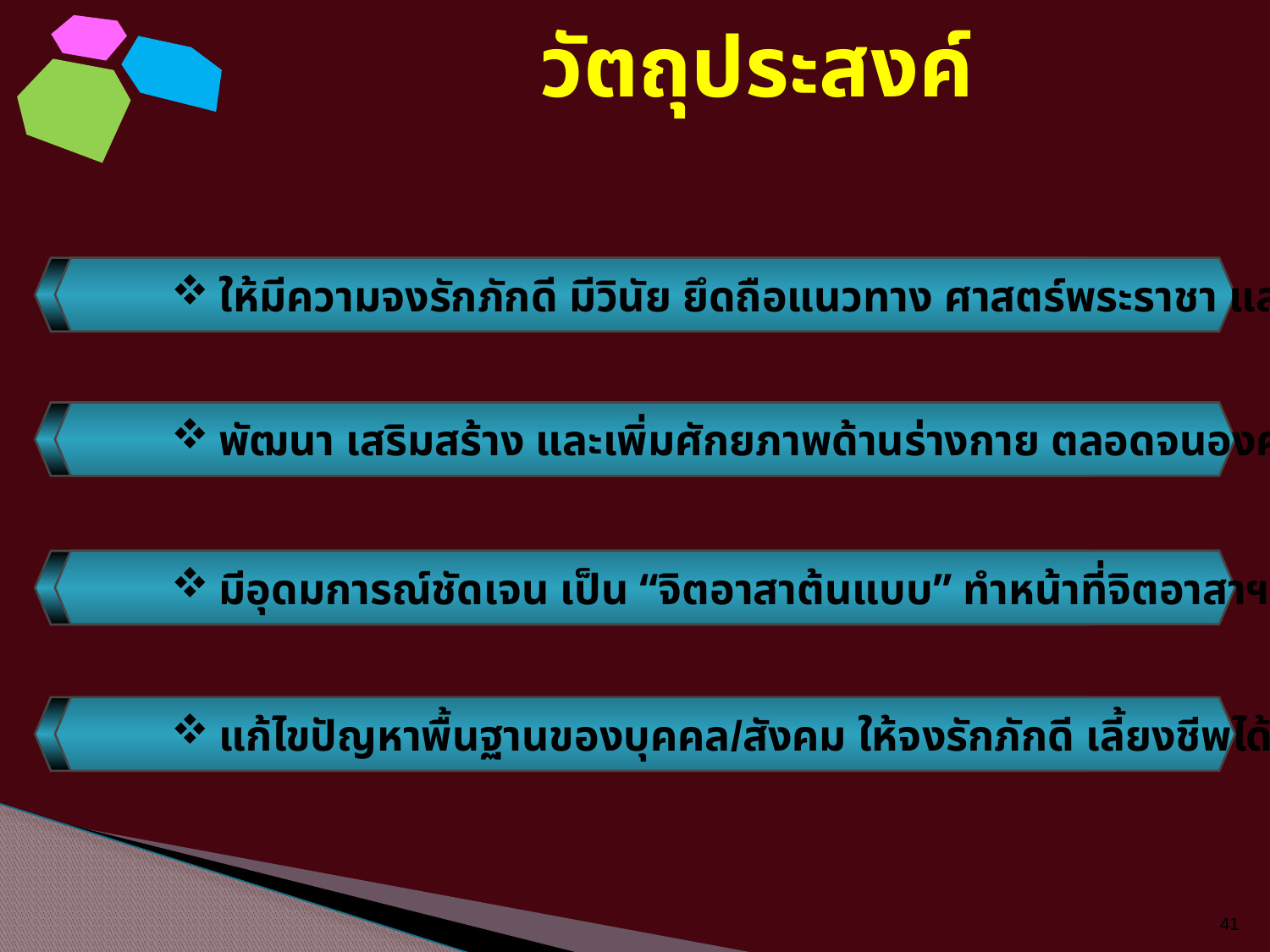

# วัตถุประสงค์

ให้มีความจงรักภักดี มีวินัย ยึดถือแนวทาง ศาสตร์พระราชา และปรัชญาเศรษฐกิจพอเพียง

พัฒนา เสริมสร้าง และเพิ่มศักยภาพด้านร่างกาย ตลอดจนองค์ความรู้ด้านวิชาชีพ
มีอุดมการณ์ชัดเจน เป็น “จิตอาสาต้นแบบ” ทำหน้าที่จิตอาสาฯ ดูแลช่วยเหลือผู้อื่นได้

แก้ไขปัญหาพื้นฐานของบุคคล/สังคม ให้จงรักภักดี เลี้ยงชีพได้ และเป็นครูขยายผลได้
41